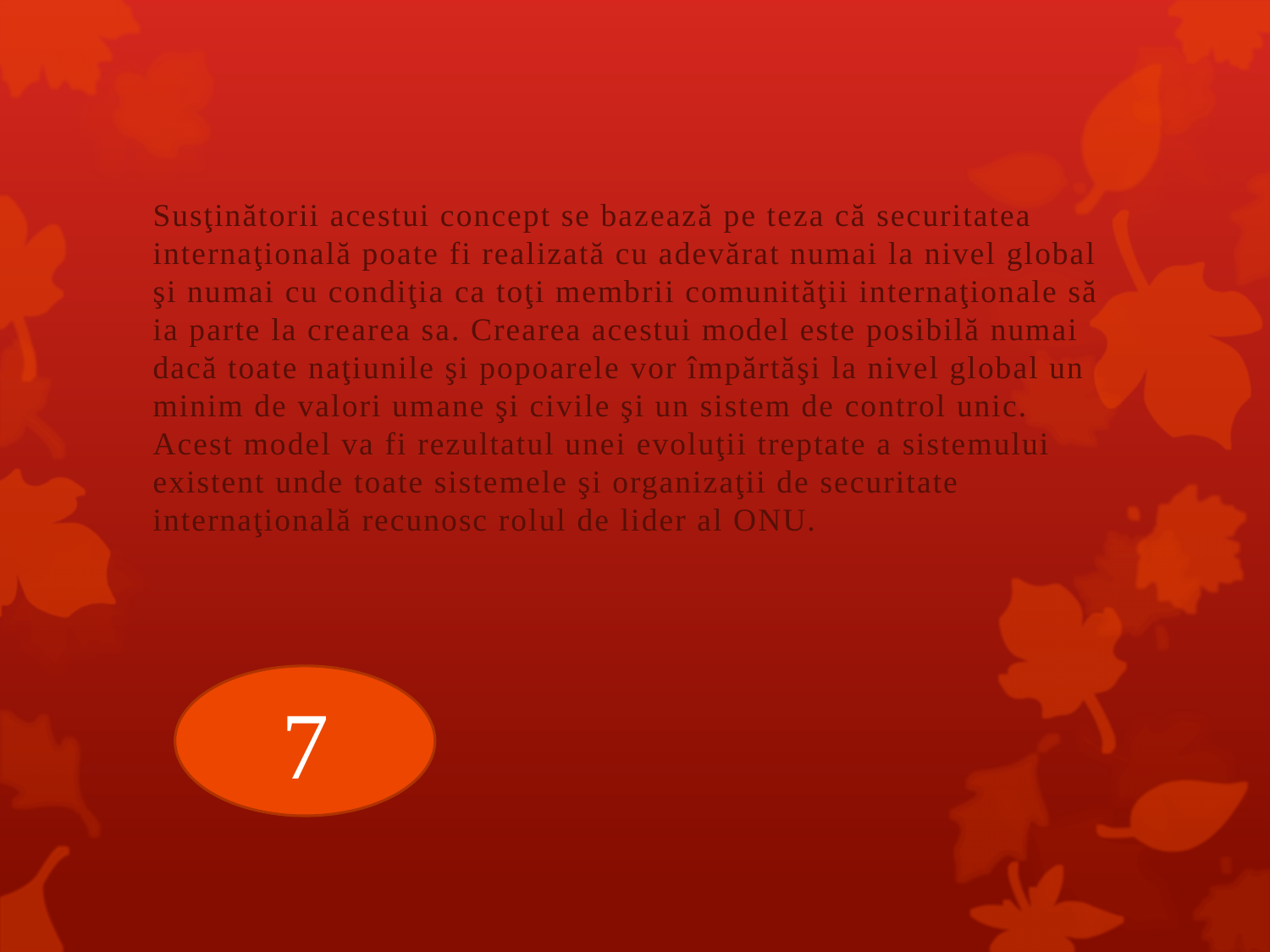

# Susţinătorii acestui concept se bazează pe teza că securitatea internaţională poate fi realizată cu adevărat numai la nivel global şi numai cu condiţia ca toţi membrii comunităţii internaţionale să ia parte la crearea sa. Crearea acestui model este posibilă numai dacă toate naţiunile şi popoarele vor împărtăşi la nivel global un minim de valori umane şi civile şi un sistem de control unic. Acest model va fi rezultatul unei evoluţii treptate a sistemului existent unde toate sistemele şi organizaţii de securitate internaţională recunosc rolul de lider al ONU.
7